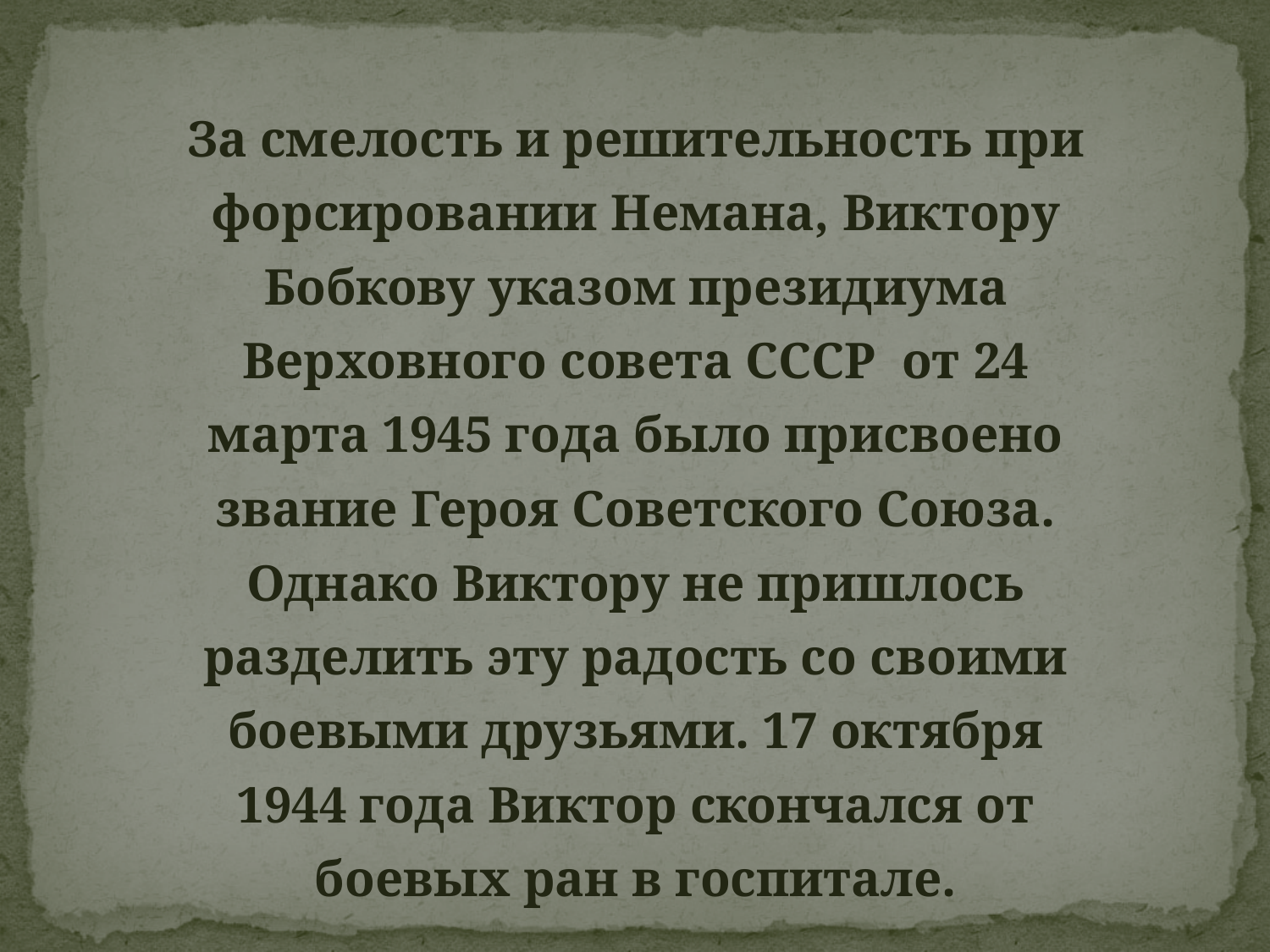

За смелость и решительность при форсировании Немана, Виктору Бобкову указом президиума Верховного совета СССР  от 24 марта 1945 года было присвоено звание Героя Советского Союза. Однако Виктору не пришлось разделить эту радость со своими боевыми друзьями. 17 октября 1944 года Виктор скончался от боевых ран в госпитале.